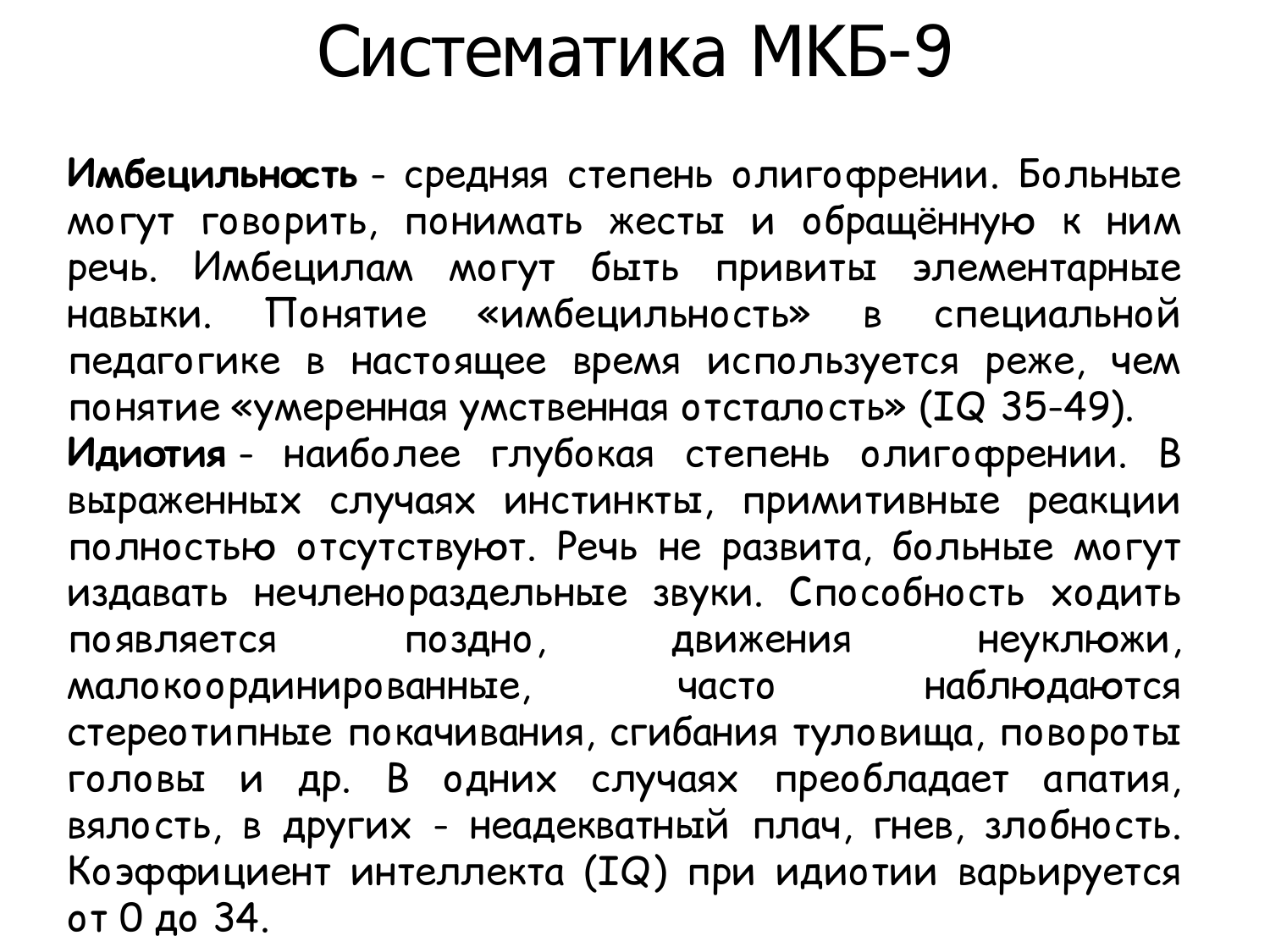

Систематика МКБ-9
Имбецильность - средняя степень олигофрении. Больные могут говорить, понимать жесты и обращённую к ним речь. Имбецилам могут быть привиты элементарные навыки. Понятие «имбецильность» в специальной педагогике в настоящее время используется реже, чем понятие «умеренная умственная отсталость» (IQ 35-49).
Идиотия - наиболее глубокая степень олигофрении. В выраженных случаях инстинкты, примитивные реакции полностью отсутствуют. Речь не развита, больные могут издавать нечленораздельные звуки. Способность ходить появляется поздно, движения неуклюжи, малокоординированные, часто наблюдаются стереотипные покачивания, сгибания туловища, повороты головы и др. В одних случаях преобладает апатия, вялость, в других - неадекватный плач, гнев, злобность. Коэффициент интеллекта (IQ) при идиотии варьируется от 0 до 34.